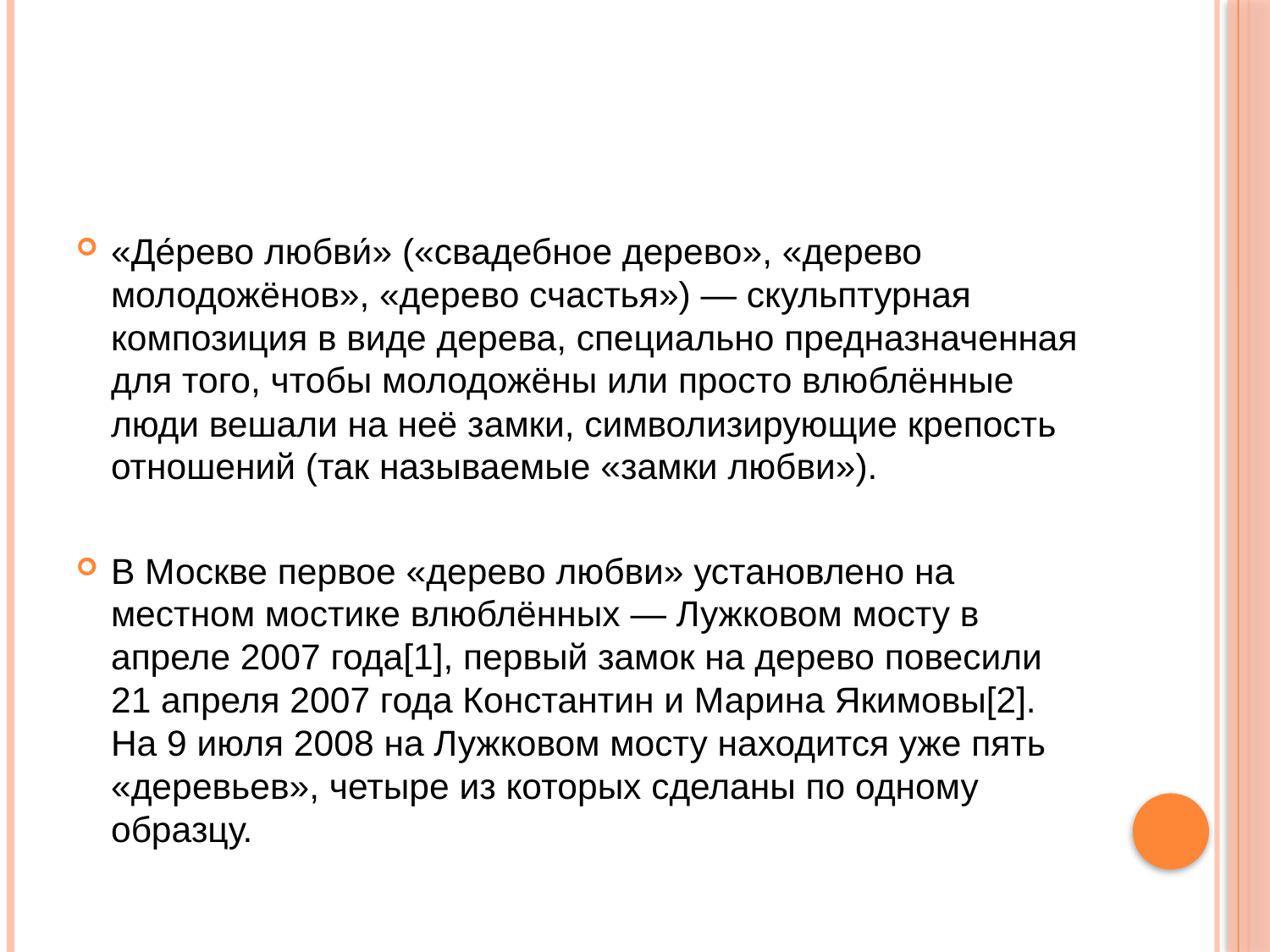

#
«Де́рево любви́» («свадебное дерево», «дерево молодожёнов», «дерево счастья») — скульптурная композиция в виде дерева, специально предназначенная для того, чтобы молодожёны или просто влюблённые люди вешали на неё замки, символизирующие крепость отношений (так называемые «замки любви»).

В Москве первое «дерево любви» установлено на местном мостике влюблённых — Лужковом мосту в апреле 2007 года[1], первый замок на дерево повесили 21 апреля 2007 года Константин и Марина Якимовы[2]. На 9 июля 2008 на Лужковом мосту находится уже пять «деревьев», четыре из которых сделаны по одному образцу.